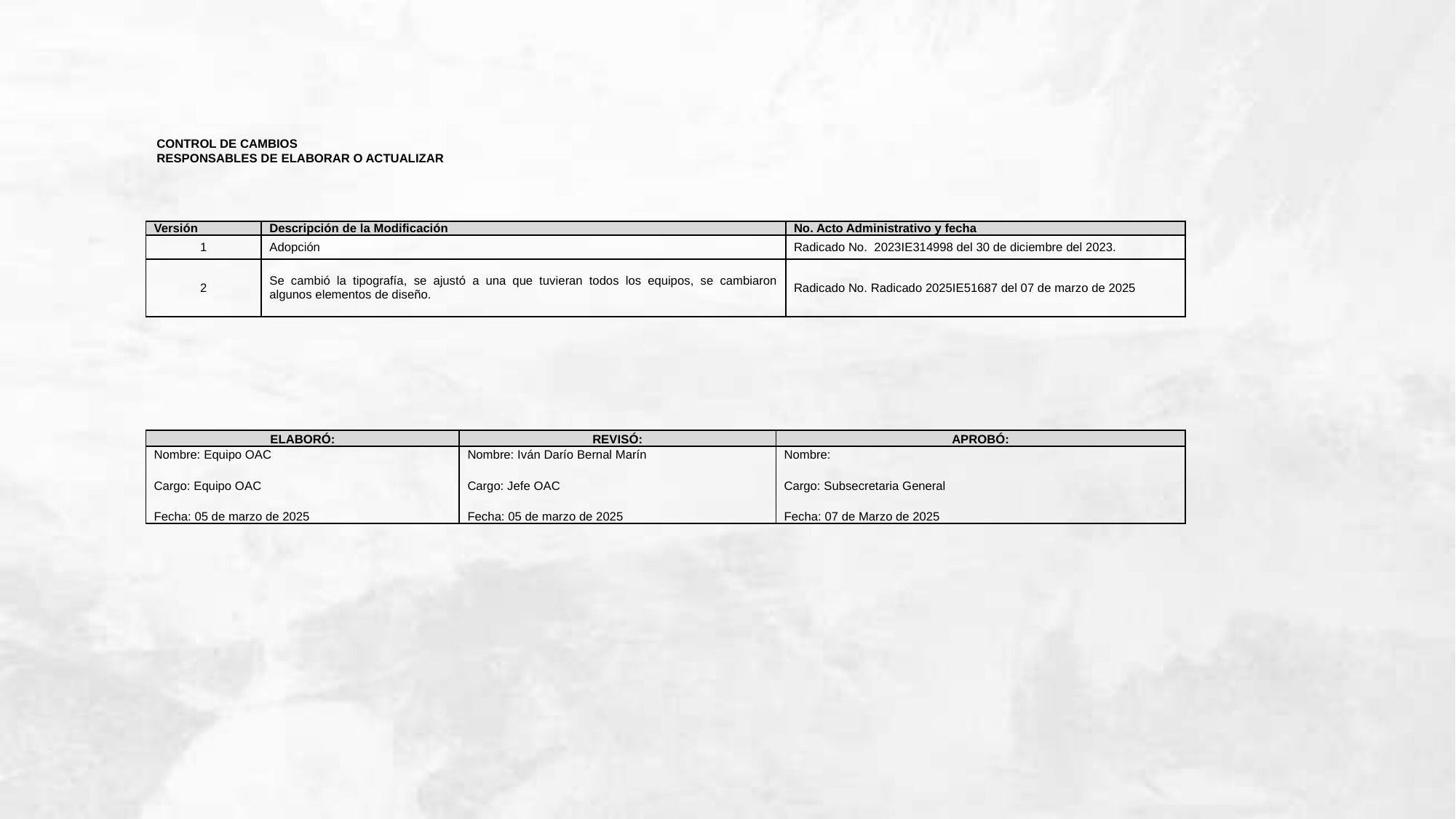

CONTROL DE CAMBIOS
RESPONSABLES DE ELABORAR O ACTUALIZAR
| Versión | Descripción de la Modificación | No. Acto Administrativo y fecha |
| --- | --- | --- |
| 1 | Adopción | Radicado No. 2023IE314998 del 30 de diciembre del 2023. |
| 2 | Se cambió la tipografía, se ajustó a una que tuvieran todos los equipos, se cambiaron algunos elementos de diseño. | Radicado No. Radicado 2025IE51687 del 07 de marzo de 2025 |
| ELABORÓ: | REVISÓ: | APROBÓ: |
| --- | --- | --- |
| Nombre: Equipo OAC Cargo: Equipo OAC Fecha: 05 de marzo de 2025 | Nombre: Iván Darío Bernal Marín Cargo: Jefe OAC Fecha: 05 de marzo de 2025 | Nombre: Cargo: Subsecretaria General Fecha: 07 de Marzo de 2025 |